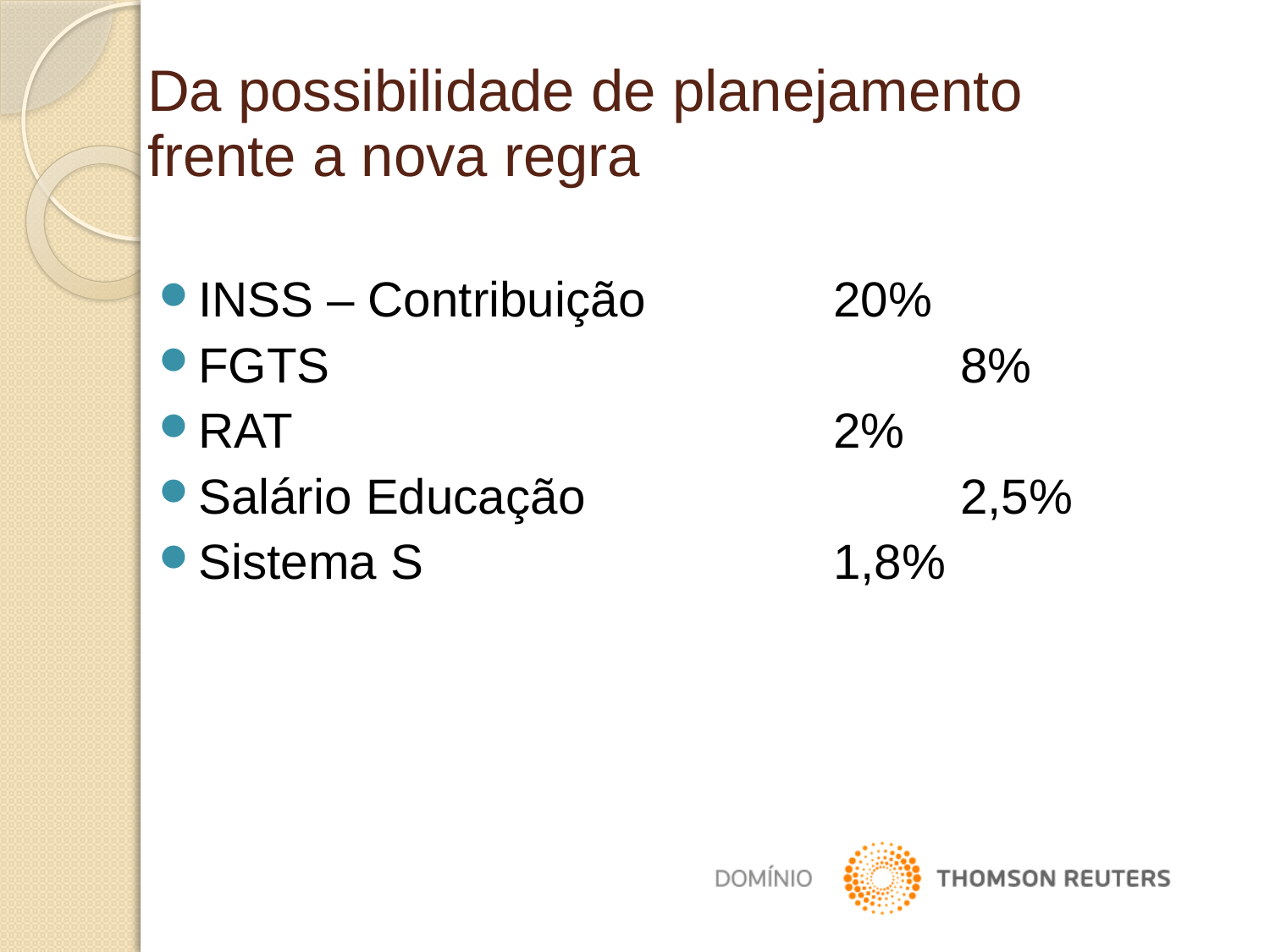

Da possibilidade de planejamento frente a nova regra
INSS – Contribuição 		20%
FGTS					8%
RAT					2%
Salário Educação			2,5%
Sistema S				1,8%